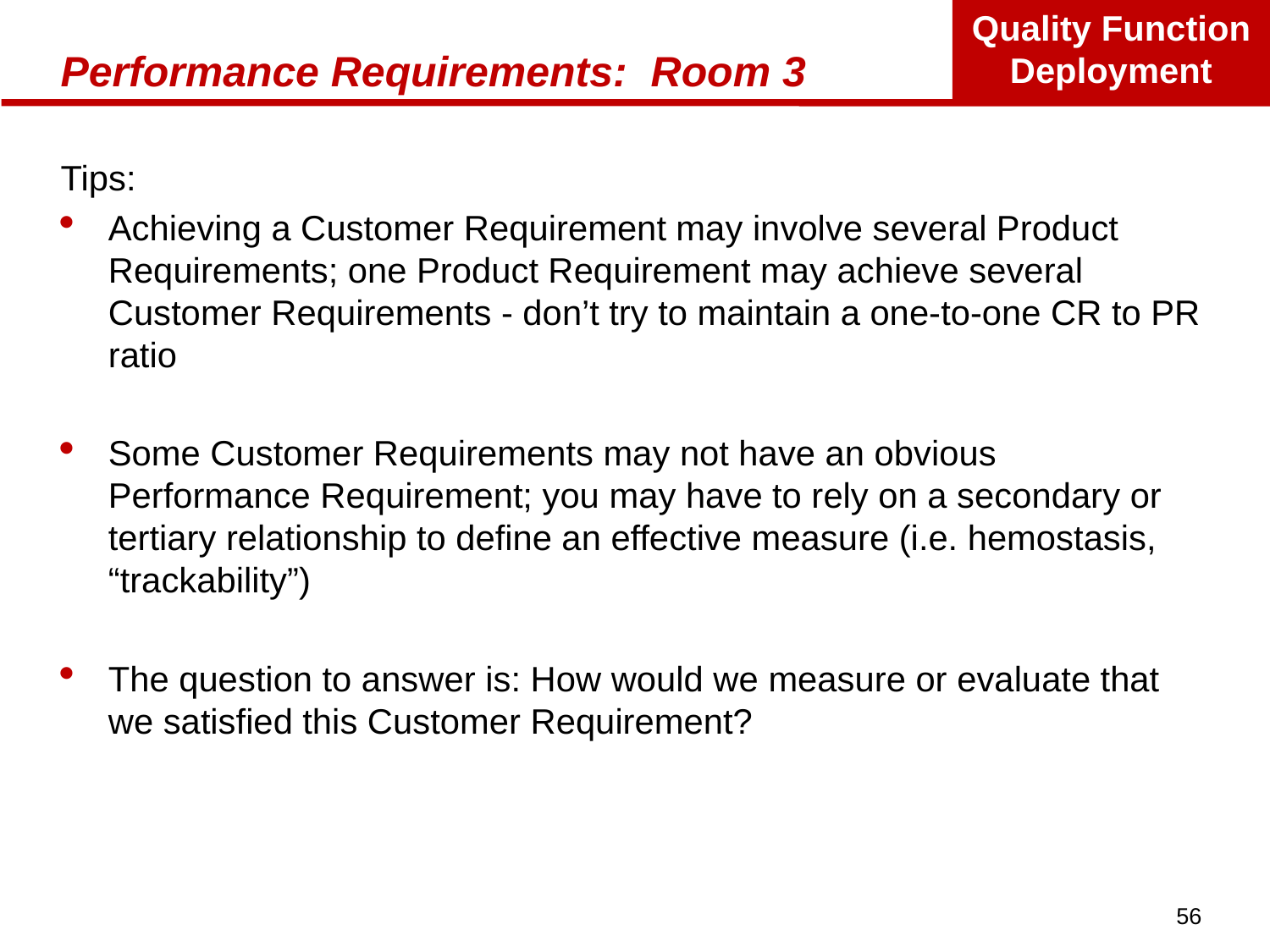

# Performance Requirements:  Room 3
Tips:
Achieving a Customer Requirement may involve several Product Requirements; one Product Requirement may achieve several Customer Requirements - don’t try to maintain a one-to-one CR to PR ratio

Some Customer Requirements may not have an obvious Performance Requirement; you may have to rely on a secondary or tertiary relationship to define an effective measure (i.e. hemostasis, “trackability”)

The question to answer is: How would we measure or evaluate that we satisfied this Customer Requirement?